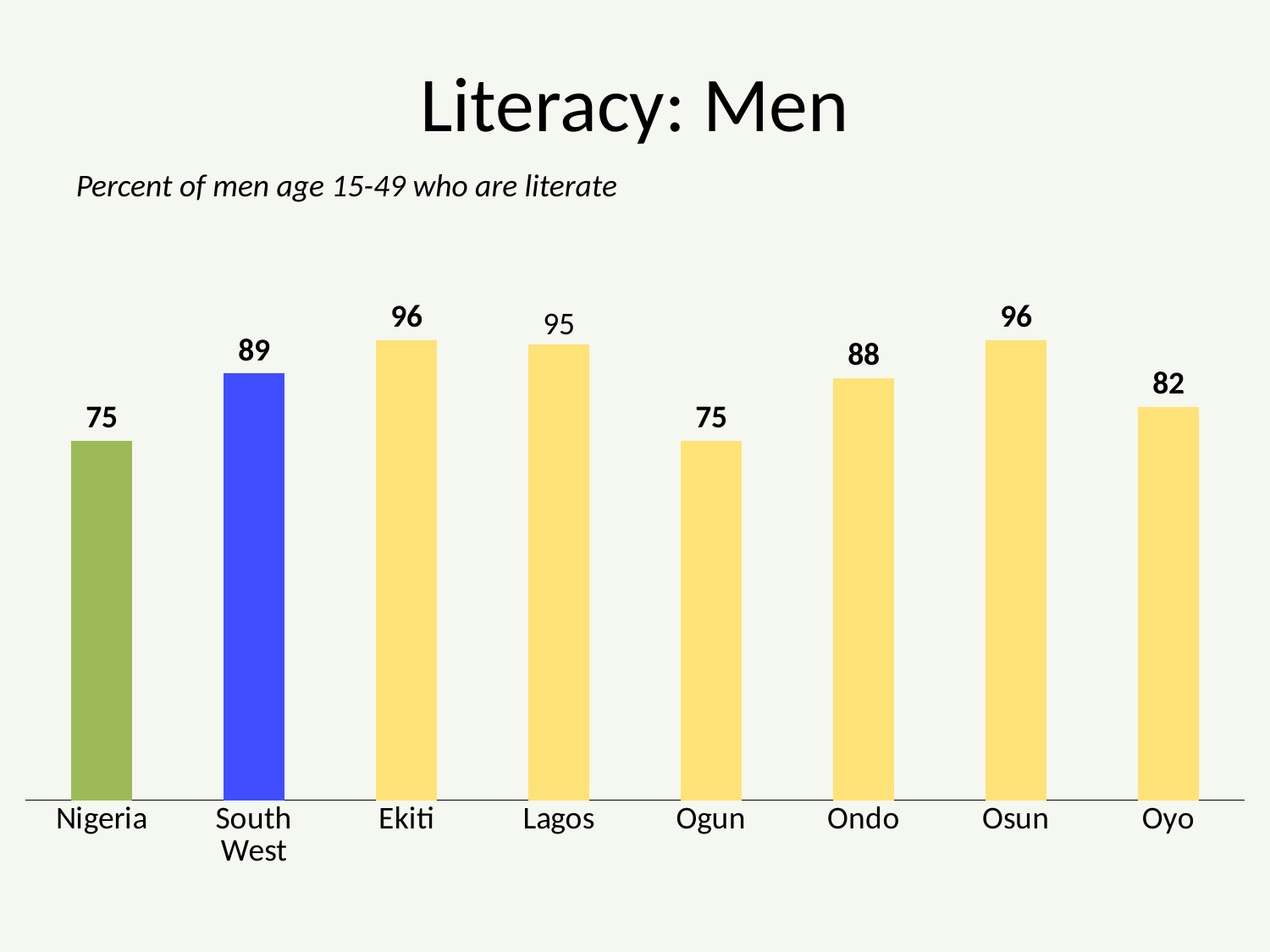

# Literacy: Men
Percent of men age 15-49 who are literate

### Chart

| Category | Men |
|---|---|
| Nigeria | 75.0 |
| South West | 89.0 |
| Ekiti | 96.0 |
| Lagos | 95.0 |
| Ogun | 75.0 |
| Ondo | 88.0 |
| Osun | 96.0 |
| Oyo | 82.0 |